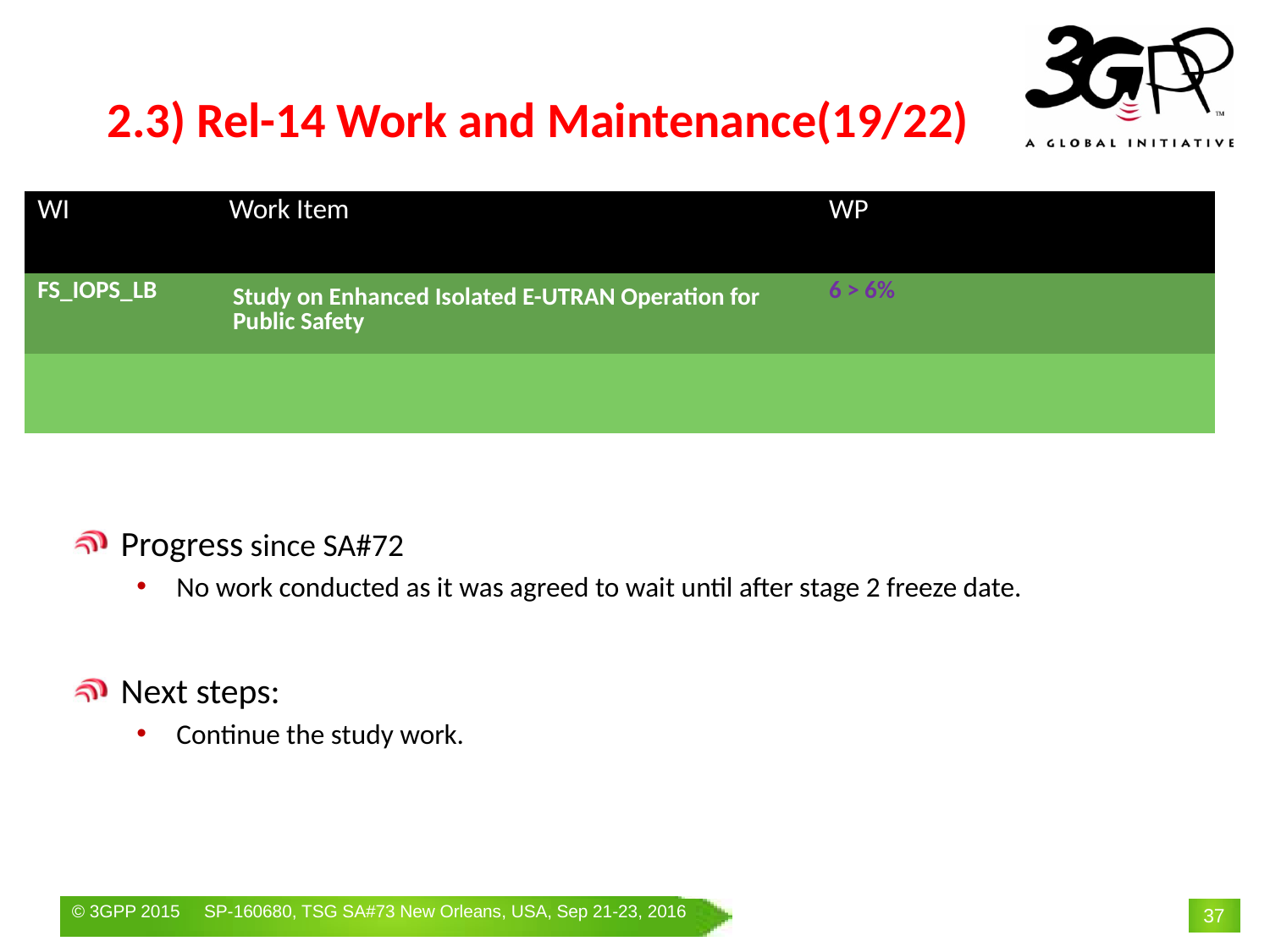

# 2.3) Rel-14 Work and Maintenance(19/22)
| WI | Work Item | WP |  |  |
| --- | --- | --- | --- | --- |
| FS\_IOPS\_LB | Study on Enhanced Isolated E-UTRAN Operation for Public Safety | 6 > 6% |  |  |
|  |  |  |  |  |
Progress since SA#72
No work conducted as it was agreed to wait until after stage 2 freeze date.

Next steps:
Continue the study work.